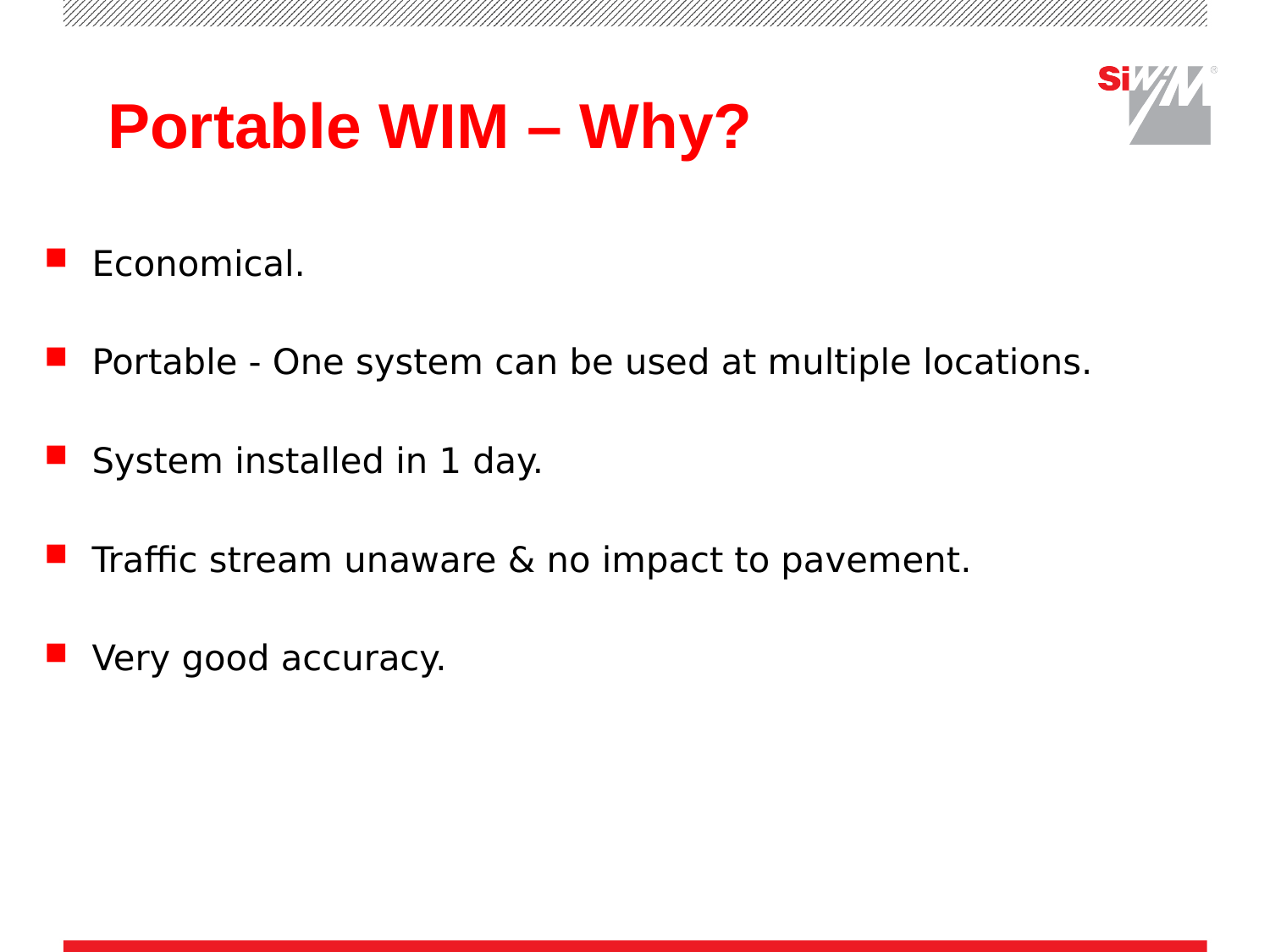

Portable WIM – Why?

Economical.

Portable - One system can be used at multiple locations.

System installed in 1 day.

Traffic stream unaware & no impact to pavement.

Very good accuracy.